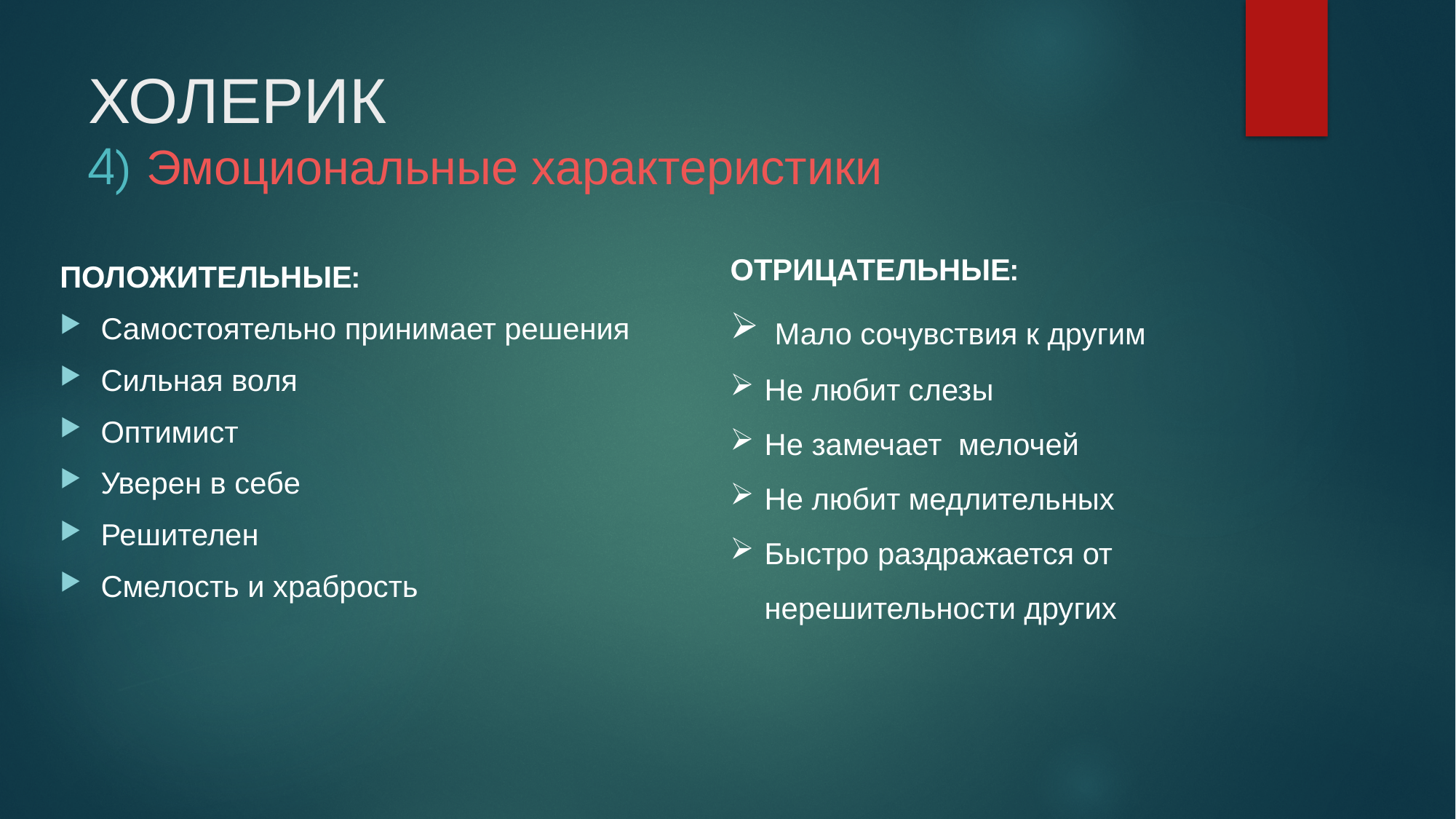

# ХОЛЕРИК 4) Эмоциональные характеристики
ОТРИЦАТЕЛЬНЫЕ:
 Мало сочувствия к другим
Не любит слезы
Не замечает  мелочей
Не любит медлительных
Быстро раздражается от нерешительности других

ПОЛОЖИТЕЛЬНЫЕ:
Самостоятельно принимает решения
Сильная воля
Оптимист
Уверен в себе
Решителен
Смелость и храбрость